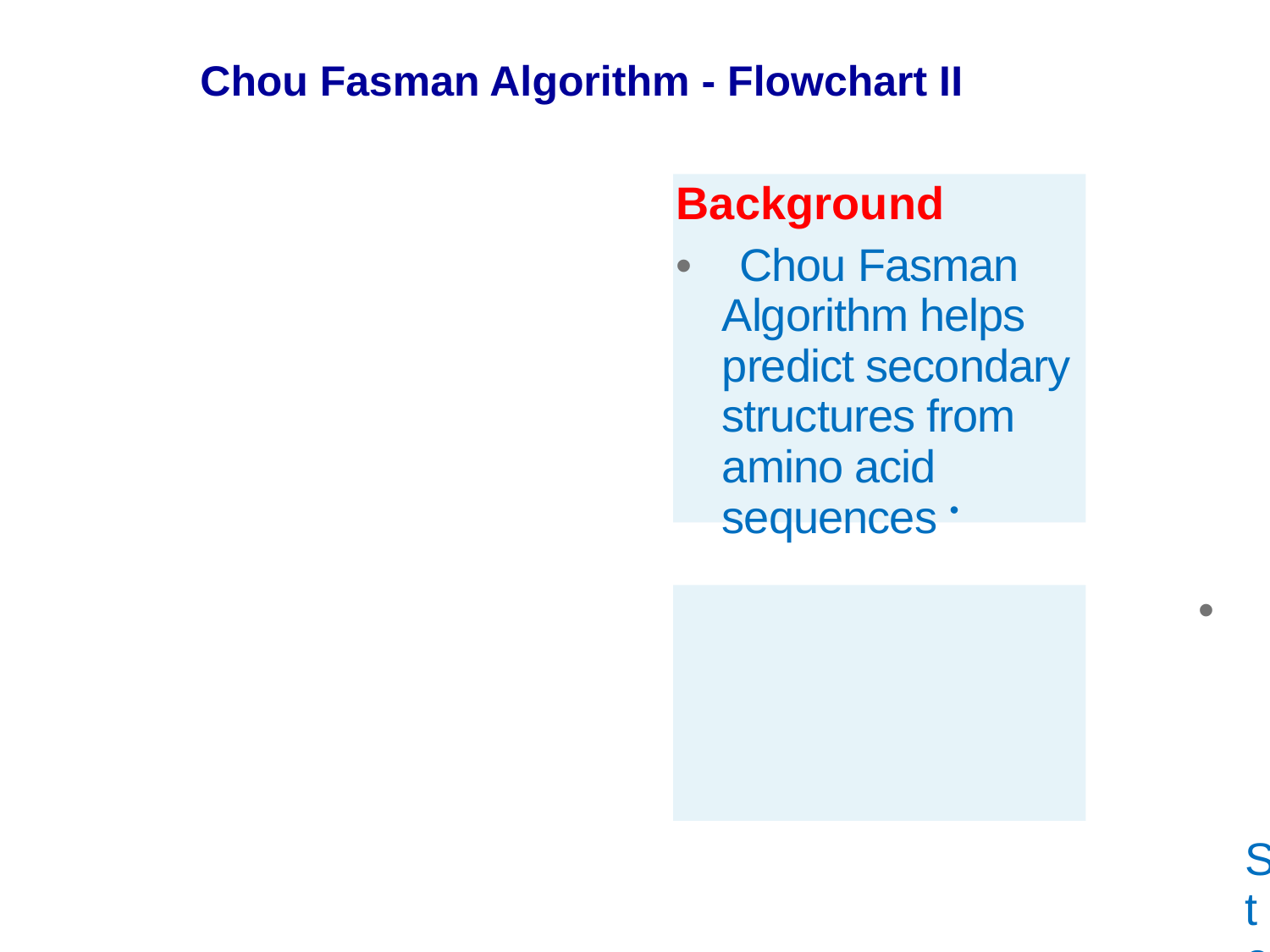

Chou Fasman Algorithm - Flowchart II
Background
•    Chou Fasman Algorithm helps predict secondary structures from amino acid sequences •
•    Step by step flowchart of the algorithm for extracting Alpha Helices